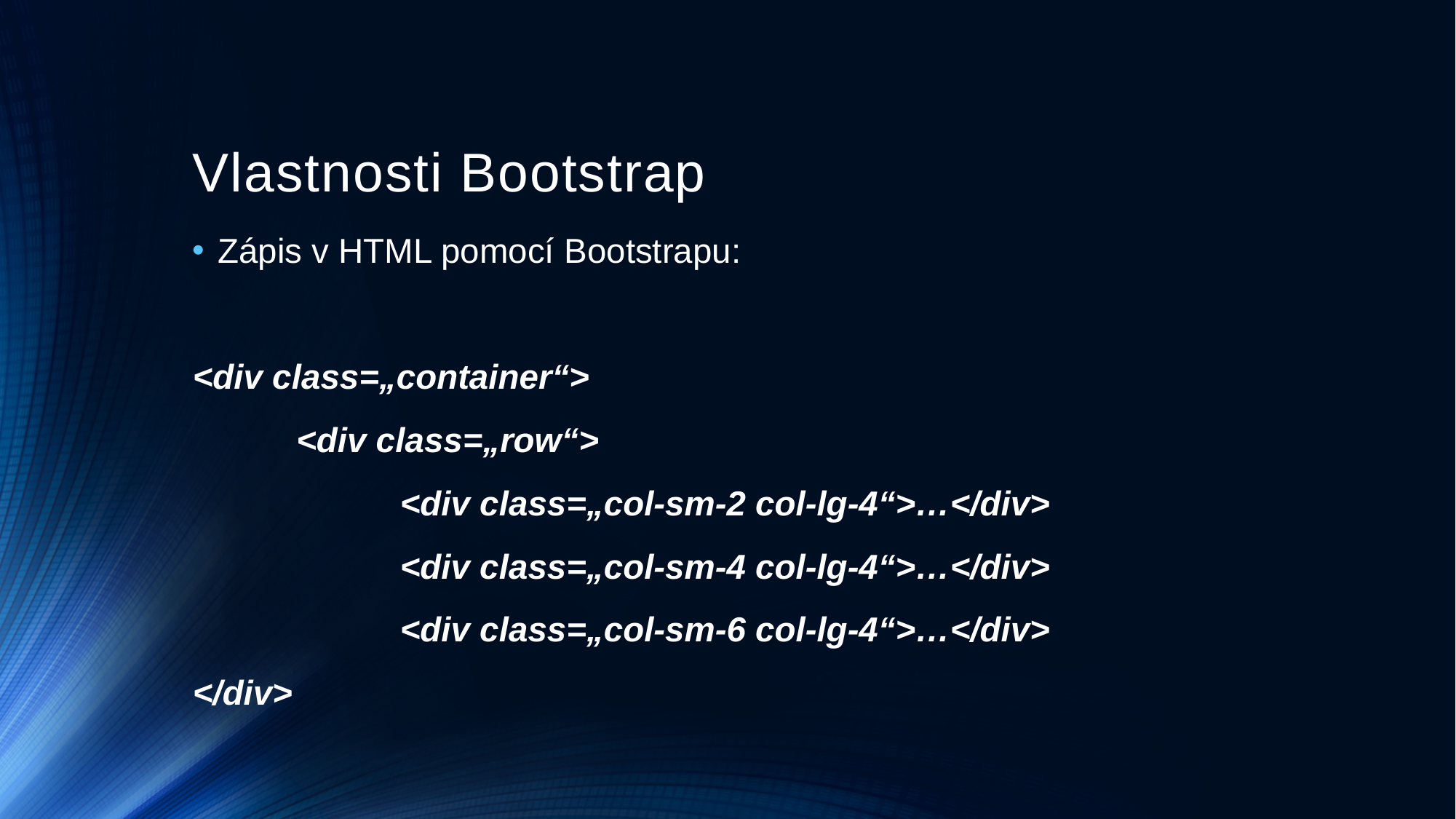

# Vlastnosti Bootstrap
Zápis v HTML pomocí Bootstrapu:

<div class=„container“>
	<div class=„row“>
		<div class=„col-sm-2 col-lg-4“>…</div>
		<div class=„col-sm-4 col-lg-4“>…</div>
		<div class=„col-sm-6 col-lg-4“>…</div>
</div>